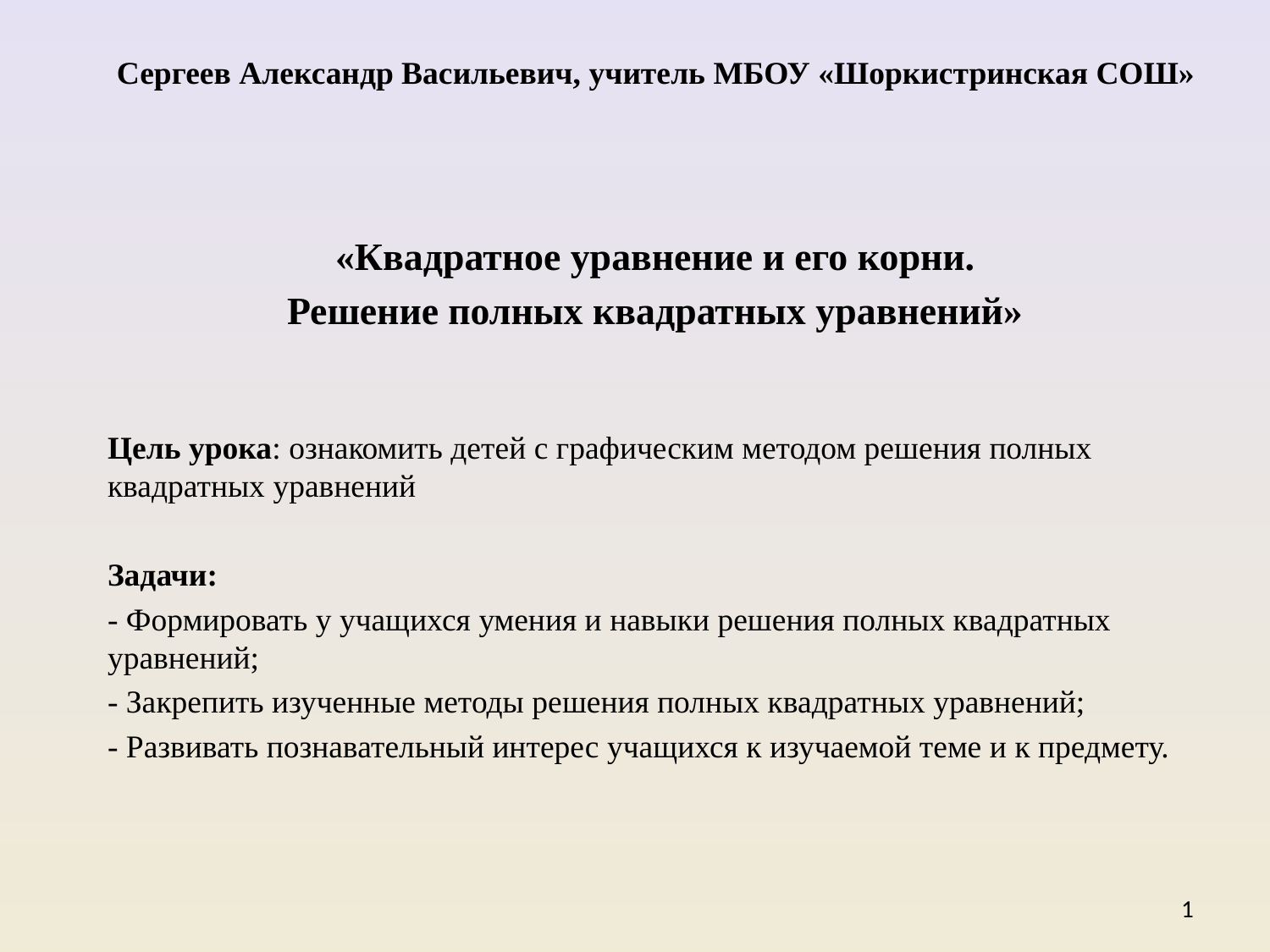

Сергеев Александр Васильевич, учитель МБОУ «Шоркистринская СОШ»

«Квадратное уравнение и его корни.
Решение полных квадратных уравнений»

Цель урока: ознакомить детей с графическим методом решения полных квадратных уравнений

Задачи:
- Формировать у учащихся умения и навыки решения полных квадратных уравнений;
- Закрепить изученные методы решения полных квадратных уравнений;
- Развивать познавательный интерес учащихся к изучаемой теме и к предмету.

#
1